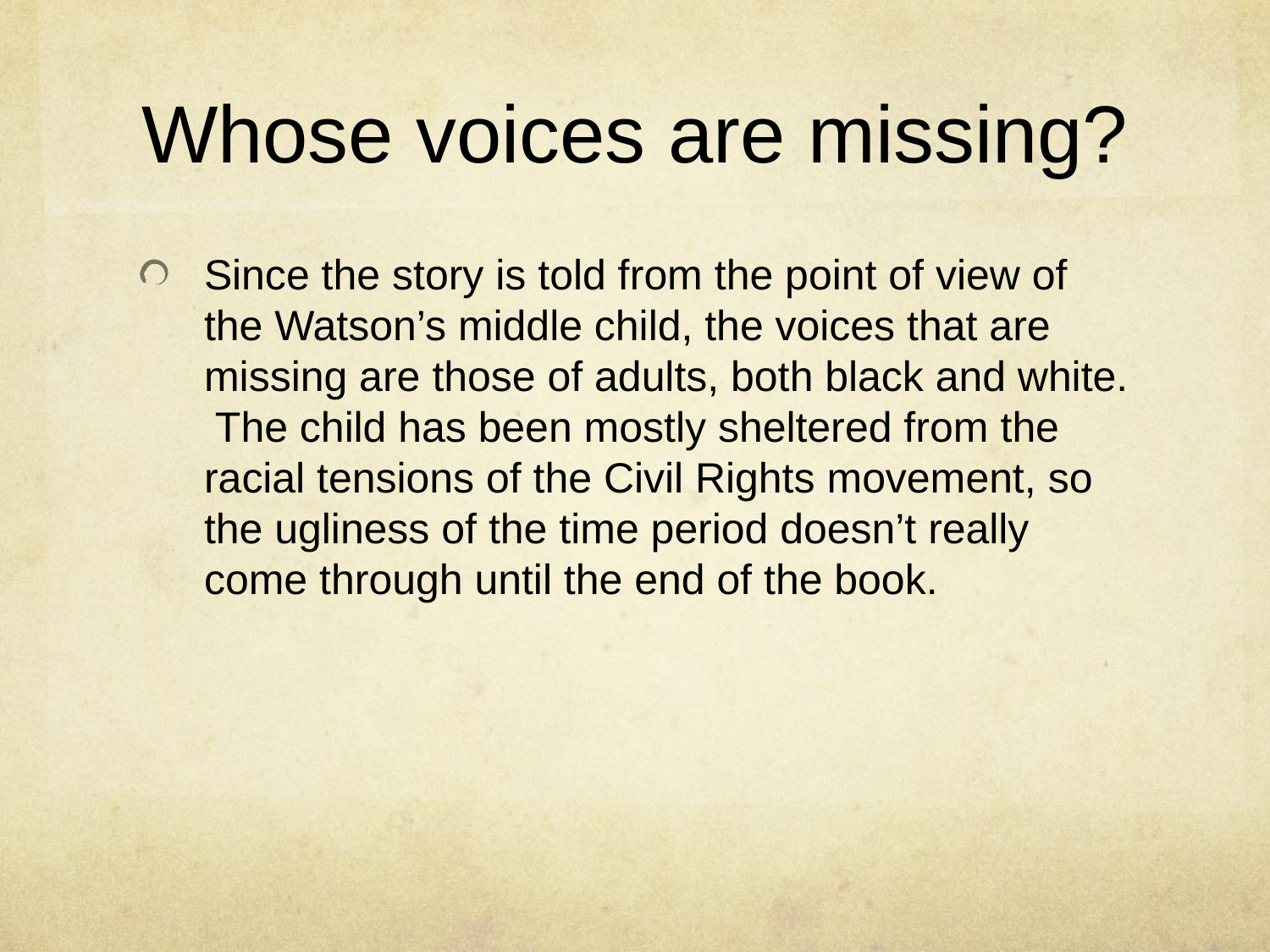

# Whose voices are missing?
Since the story is told from the point of view of the Watson’s middle child, the voices that are missing are those of adults, both black and white.  The child has been mostly sheltered from the racial tensions of the Civil Rights movement, so the ugliness of the time period doesn’t really come through until the end of the book.